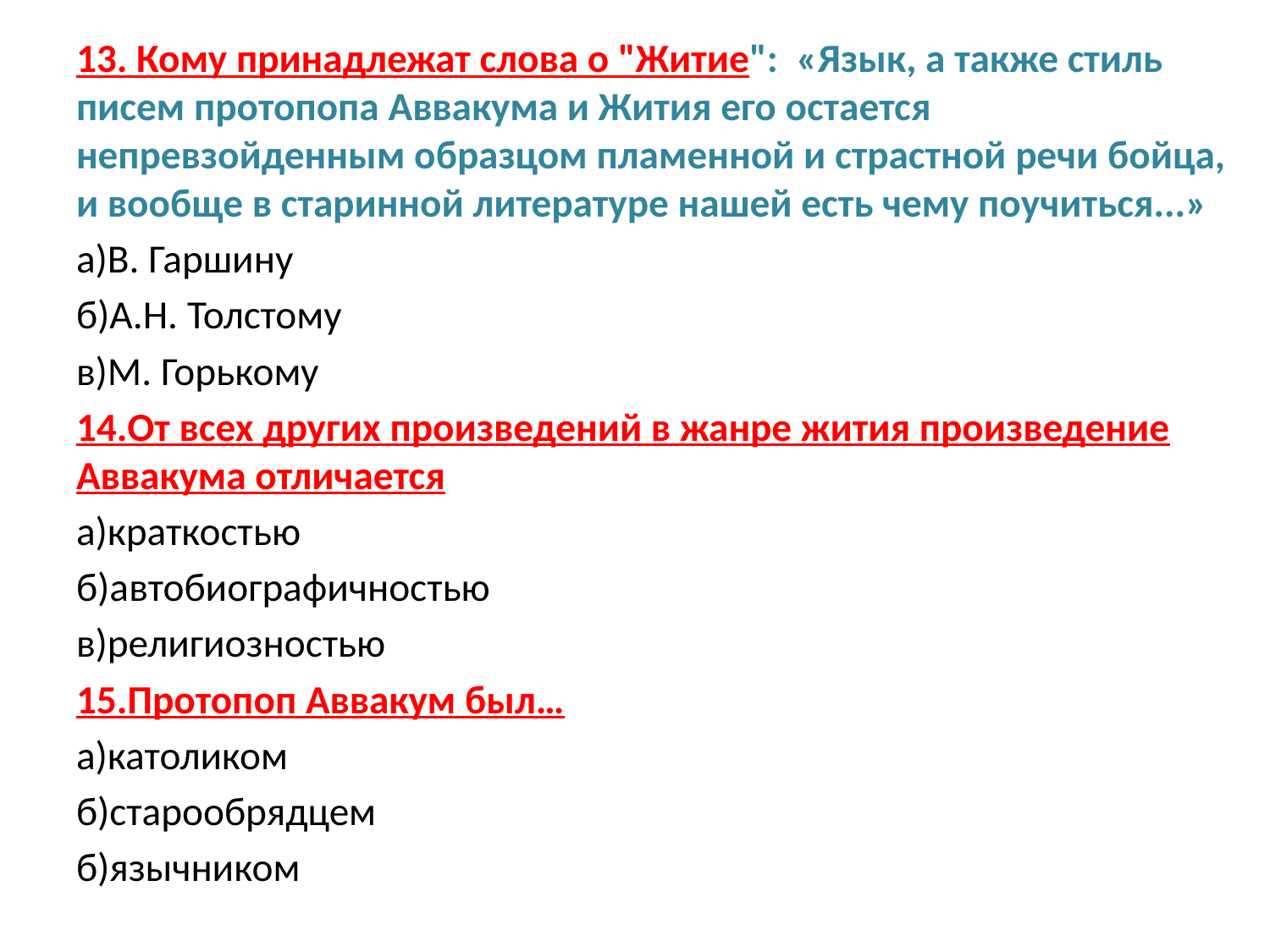

13. Кому принадлежат слова о "Житие":  «Язык, а также стиль писем протопопа Аввакума и Жития его остается непревзойденным образцом пламенной и страстной речи бойца, и вообще в старинной литературе нашей есть чему поучиться...»
а)В. Гаршину
б)А.Н. Толстому
в)М. Горькому
14.От всех других произведений в жанре жития произведение Аввакума отличается
а)краткостью
б)автобиографичностью
в)религиозностью
15.Протопоп Аввакум был…
а)католиком
б)старообрядцем
б)язычником